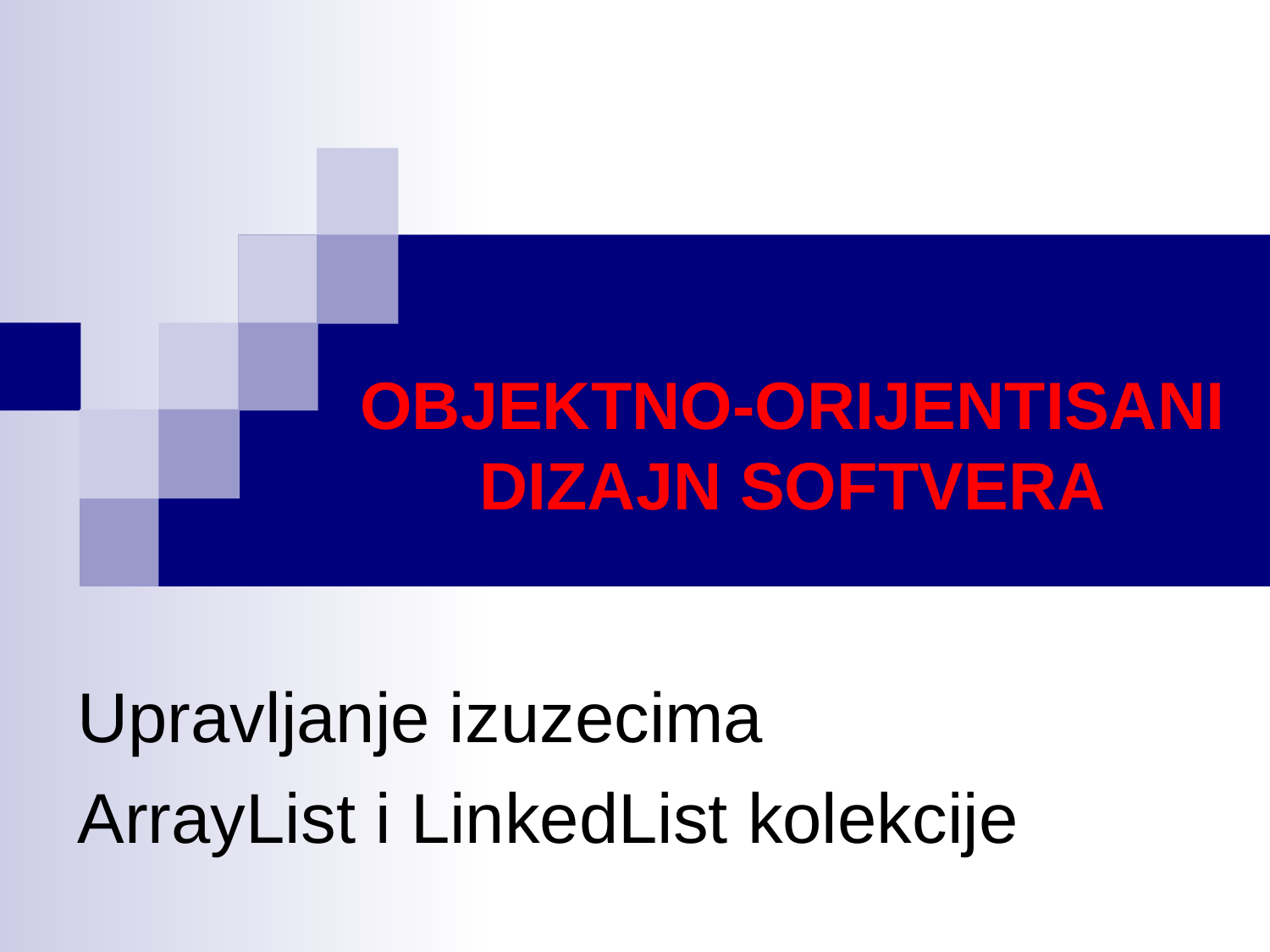

# OBJEKTNO-ORIJENTISANI DIZAJN SOFTVERA
Upravljanje izuzecima
ArrayList i LinkedList kolekcije